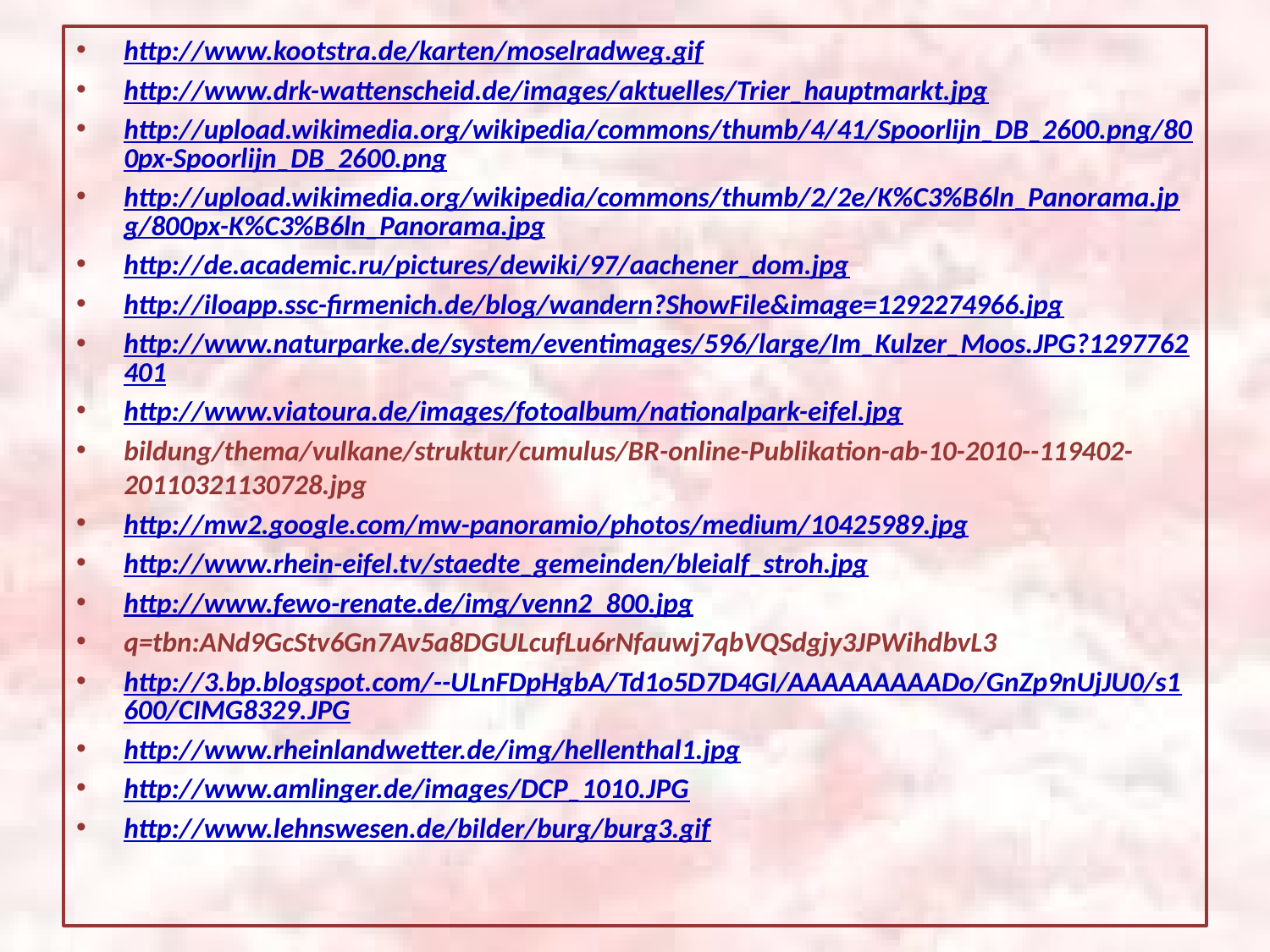

http://www.kootstra.de/karten/moselradweg.gif
http://www.drk-wattenscheid.de/images/aktuelles/Trier_hauptmarkt.jpg
http://upload.wikimedia.org/wikipedia/commons/thumb/4/41/Spoorlijn_DB_2600.png/800px-Spoorlijn_DB_2600.png
http://upload.wikimedia.org/wikipedia/commons/thumb/2/2e/K%C3%B6ln_Panorama.jpg/800px-K%C3%B6ln_Panorama.jpg
http://de.academic.ru/pictures/dewiki/97/aachener_dom.jpg
http://iloapp.ssc-firmenich.de/blog/wandern?ShowFile&image=1292274966.jpg
http://www.naturparke.de/system/eventimages/596/large/Im_Kulzer_Moos.JPG?1297762401
http://www.viatoura.de/images/fotoalbum/nationalpark-eifel.jpg
bildung/thema/vulkane/struktur/cumulus/BR-online-Publikation-ab-10-2010--119402-20110321130728.jpg
http://mw2.google.com/mw-panoramio/photos/medium/10425989.jpg
http://www.rhein-eifel.tv/staedte_gemeinden/bleialf_stroh.jpg
http://www.fewo-renate.de/img/venn2_800.jpg
q=tbn:ANd9GcStv6Gn7Av5a8DGULcufLu6rNfauwj7qbVQSdgjy3JPWihdbvL3
http://3.bp.blogspot.com/--ULnFDpHgbA/Td1o5D7D4GI/AAAAAAAAADo/GnZp9nUjJU0/s1600/CIMG8329.JPG
http://www.rheinlandwetter.de/img/hellenthal1.jpg
http://www.amlinger.de/images/DCP_1010.JPG
http://www.lehnswesen.de/bilder/burg/burg3.gif